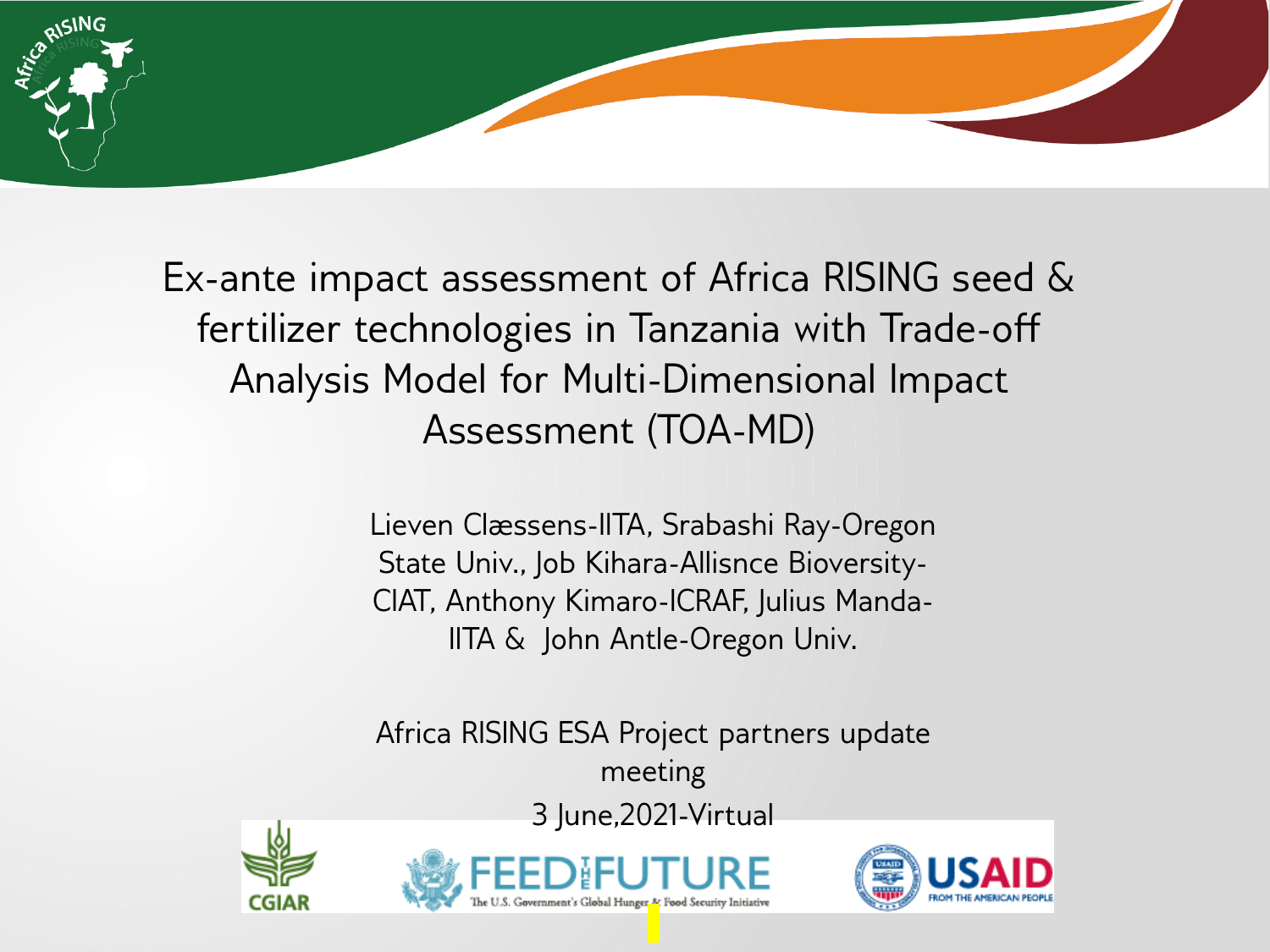

Ex-ante impact assessment of Africa RISING seed & fertilizer technologies in Tanzania with Trade-off Analysis Model for Multi-Dimensional Impact Assessment (TOA-MD)

Lieven Claessens-IITA, Srabashi Ray-Oregon State Univ., Job Kihara-Allisnce Bioversity-CIAT, Anthony Kimaro-ICRAF, Julius Manda-IITA &  John Antle-Oregon Univ.

Africa RISING ESA Project partners update meeting
3 June,2021-Virtual